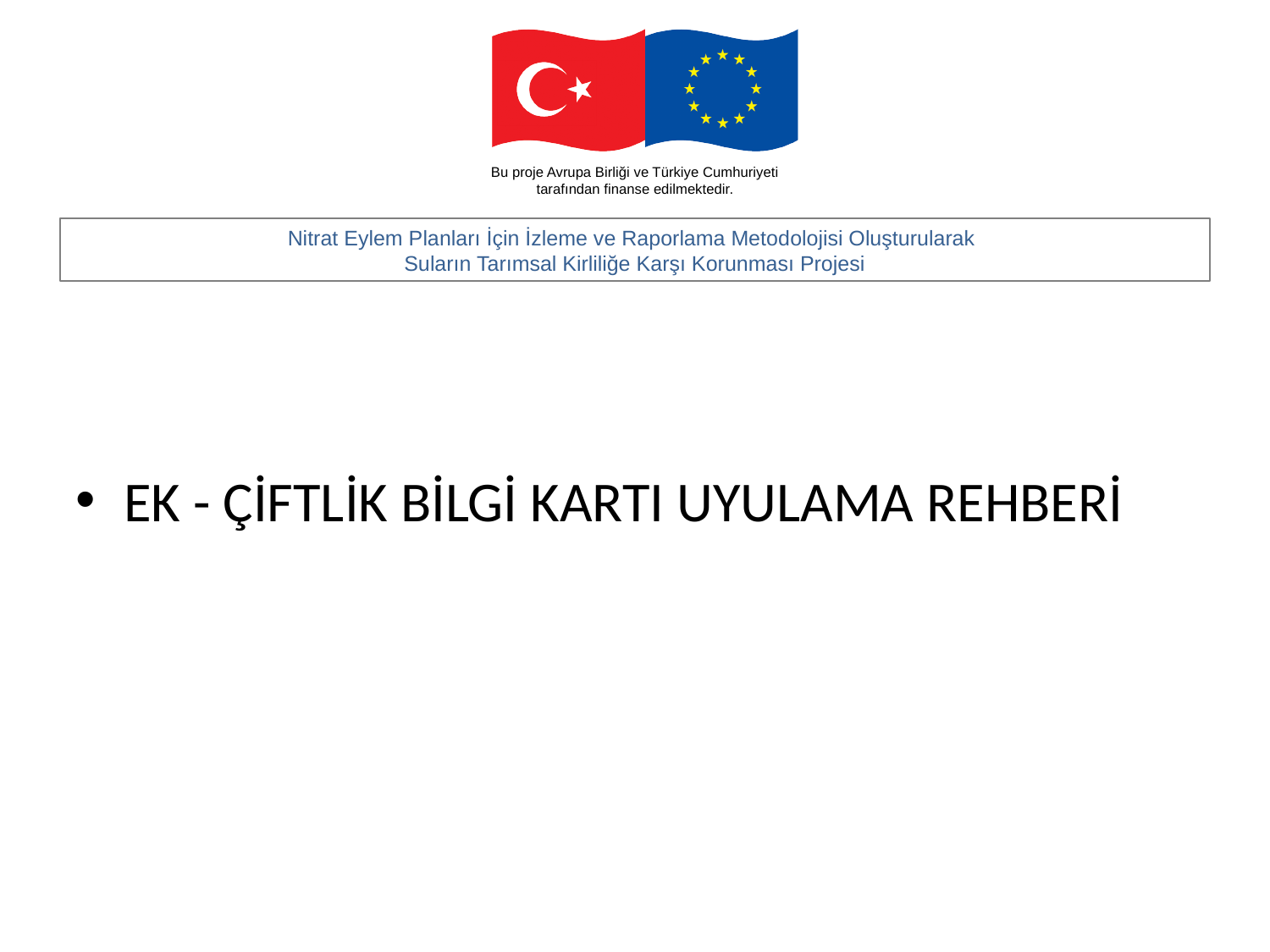

EK - ÇİFTLİK BİLGİ KARTI UYULAMA REHBERİ